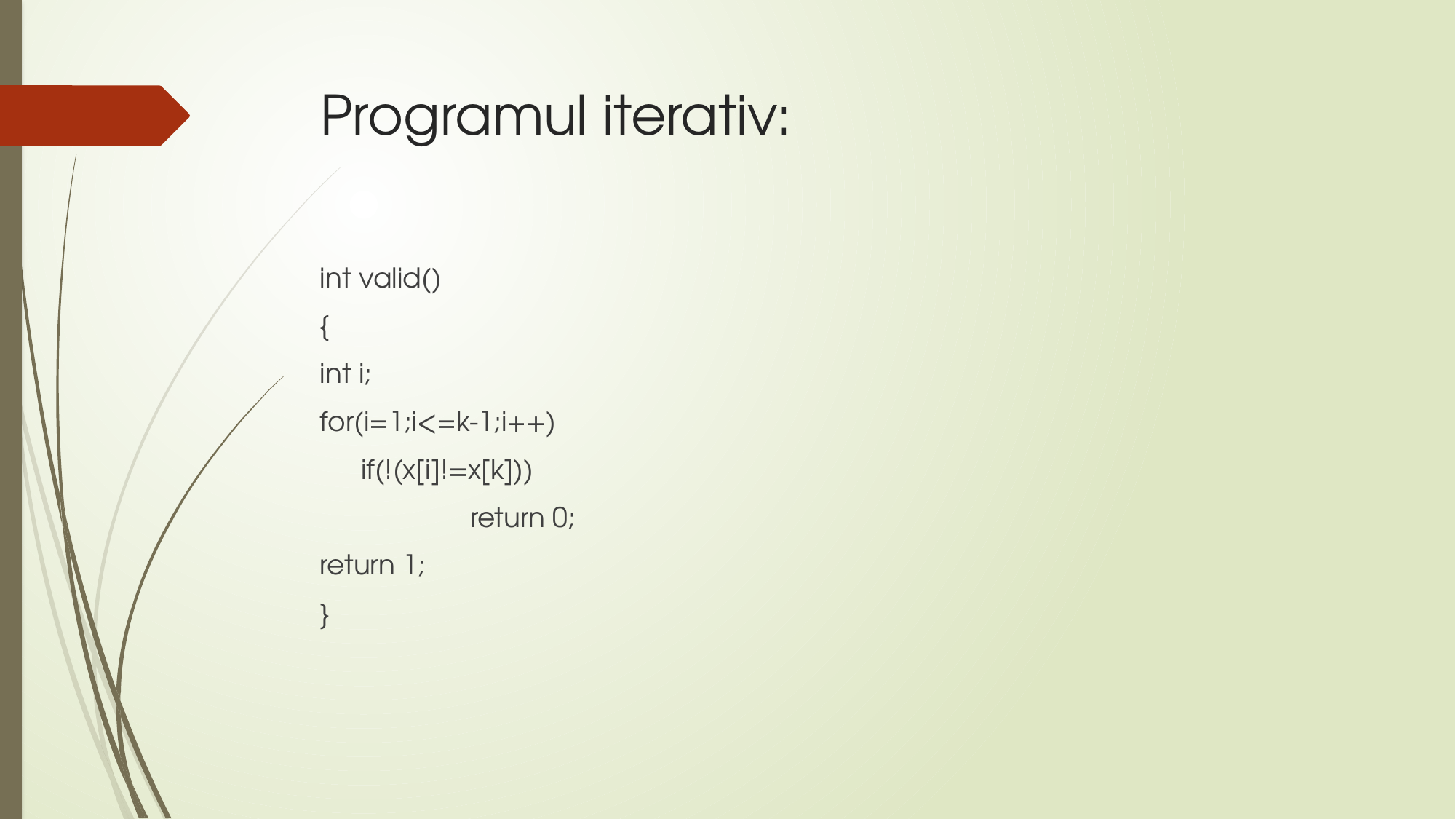

# Programul iterativ:
int valid()
{
int i;
for(i=1;i<=k-1;i++)
	if(!(x[i]!=x[k]))
		return 0;
return 1;
}